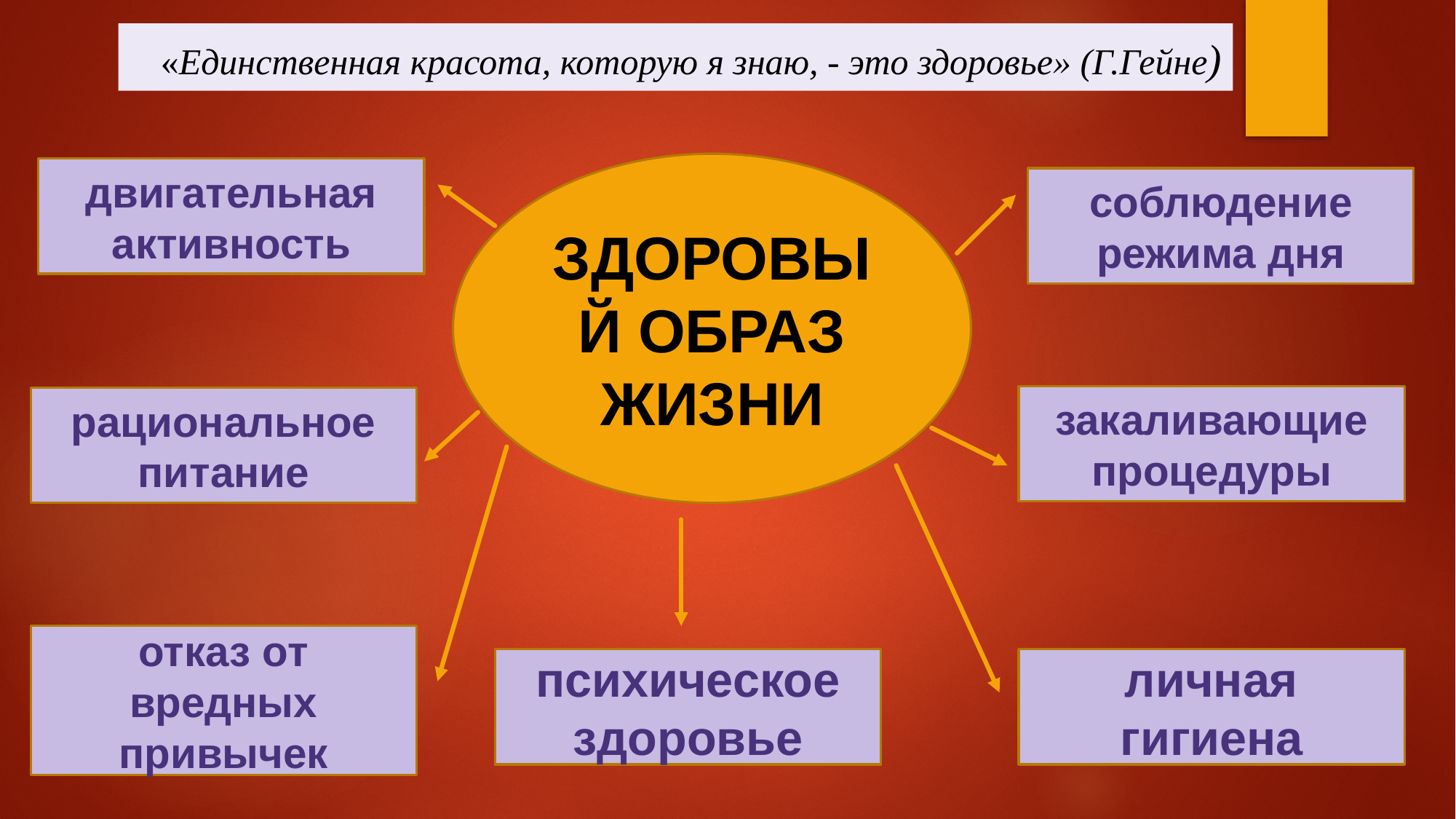

# «Единственная красота, которую я знаю, - это здоровье» (Г.Гейне)
ЗДОРОВЫЙ ОБРАЗ ЖИЗНИ
двигательная активность
соблюдение режима дня
закаливающие процедуры
рациональное питание
отказ от вредных привычек
психическое здоровье
личная гигиена